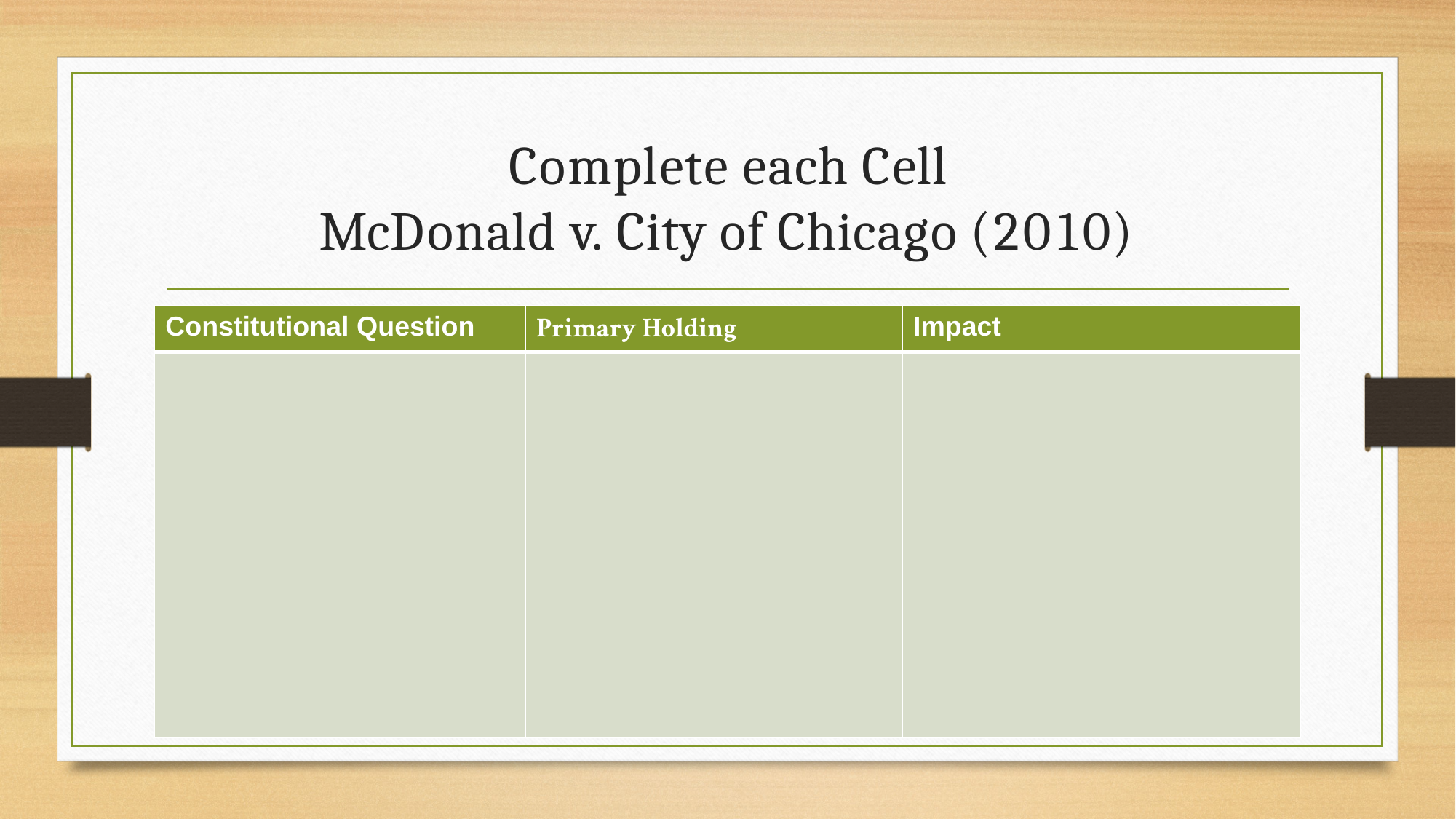

# Complete each Cell McDonald v. City of Chicago (2010)
| Constitutional Question | Primary Holding | Impact |
| --- | --- | --- |
|  |  |  |